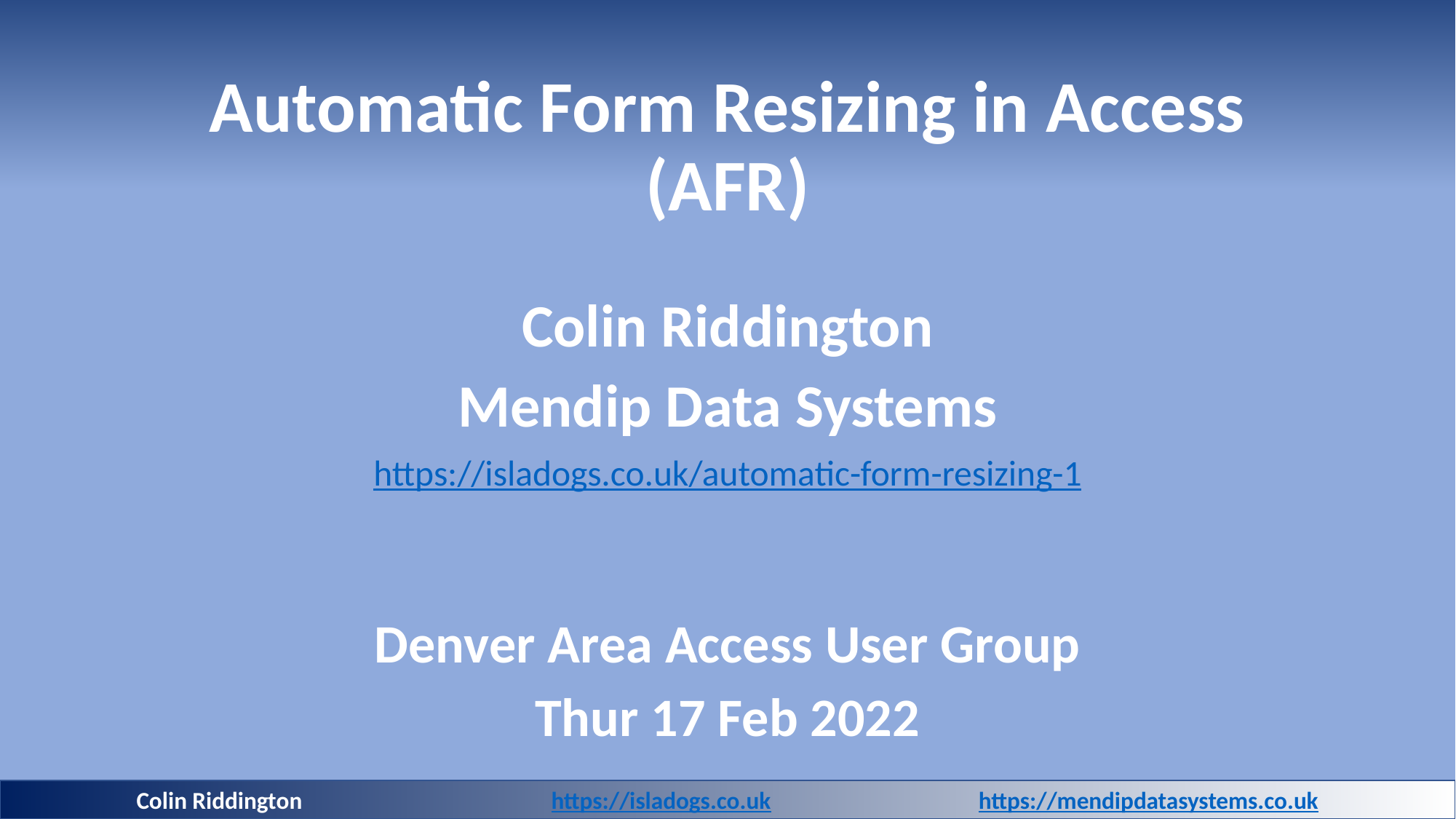

# Automatic Form Resizing in Access (AFR)
Colin Riddington
Mendip Data Systems
https://isladogs.co.uk/automatic-form-resizing-1

Denver Area Access User Group
Thur 17 Feb 2022

Colin Riddington		                https://isladogs.co.uk                                      https://mendipdatasystems.co.uk